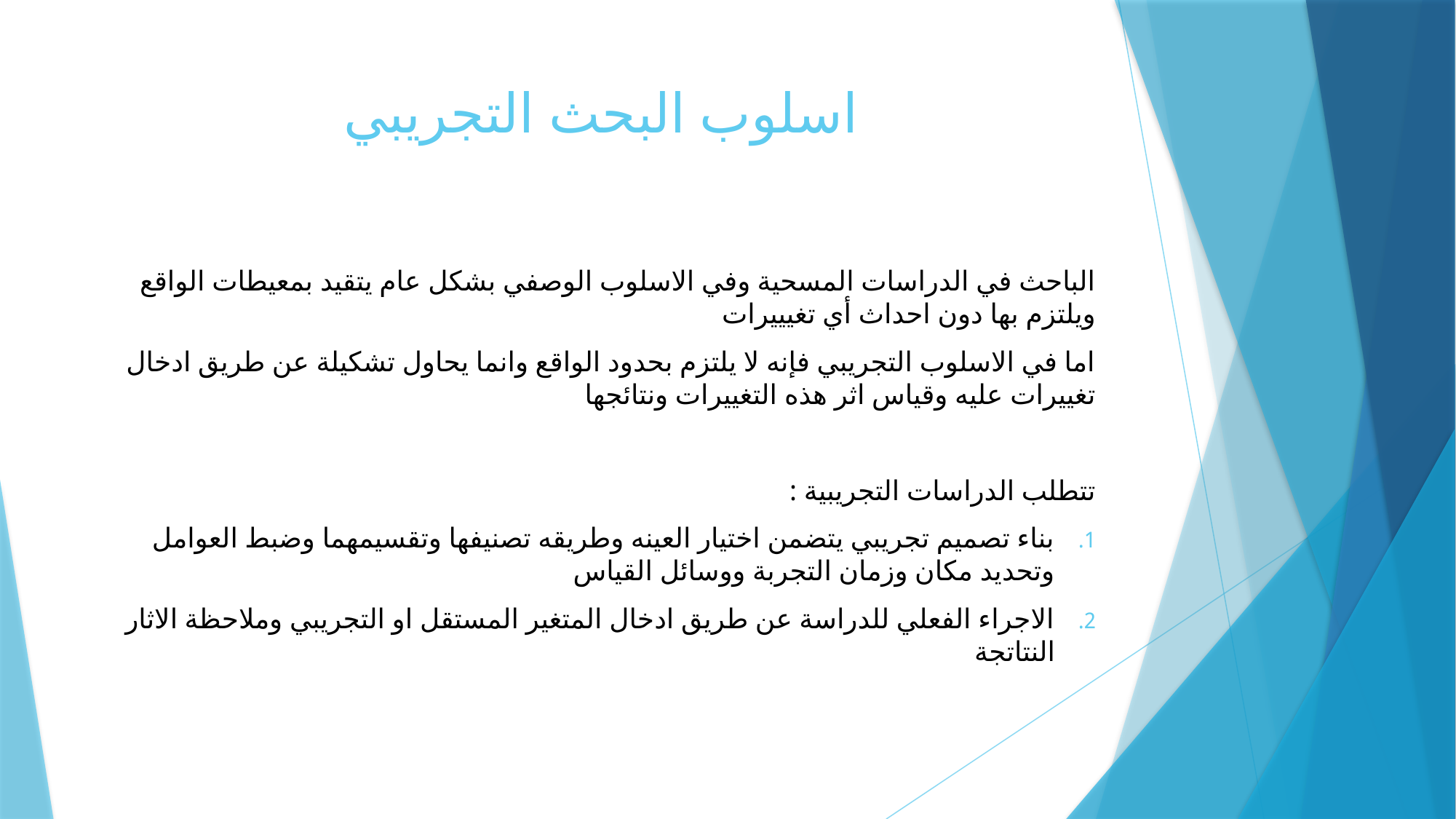

# اسلوب البحث التجريبي
الباحث في الدراسات المسحية وفي الاسلوب الوصفي بشكل عام يتقيد بمعيطات الواقع ويلتزم بها دون احداث أي تغيييرات
اما في الاسلوب التجريبي فإنه لا يلتزم بحدود الواقع وانما يحاول تشكيلة عن طريق ادخال تغييرات عليه وقياس اثر هذه التغييرات ونتائجها

تتطلب الدراسات التجريبية :
بناء تصميم تجريبي يتضمن اختيار العينه وطريقه تصنيفها وتقسيمهما وضبط العوامل وتحديد مكان وزمان التجربة ووسائل القياس
الاجراء الفعلي للدراسة عن طريق ادخال المتغير المستقل او التجريبي وملاحظة الاثار النتاتجة